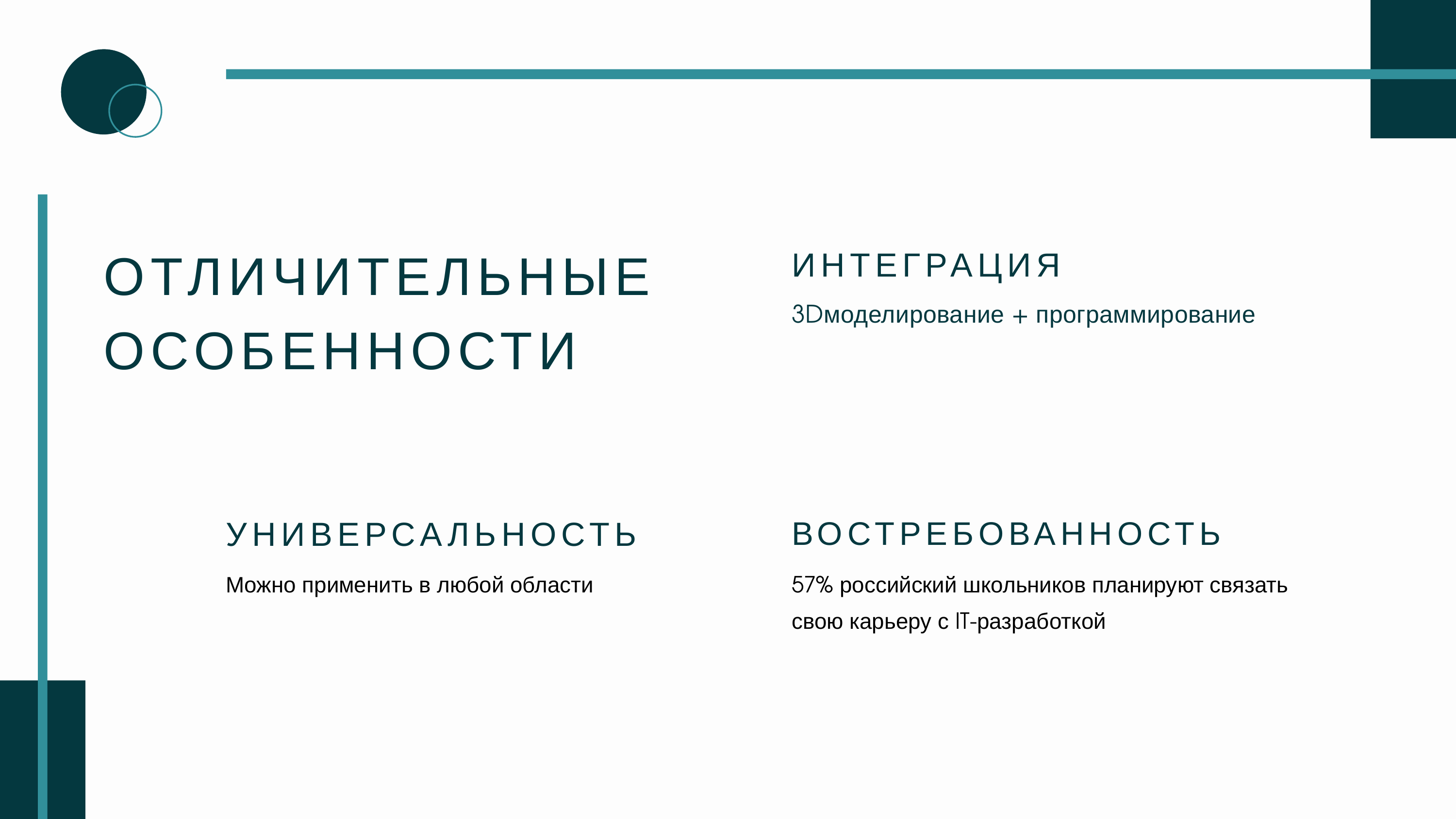

ОТЛИЧИТЕЛЬНЫЕ ОСОБЕННОСТИ

ИНТЕГРАЦИЯ
3Dмоделирование + программирование
УНИВЕРСАЛЬНОСТЬ
Можно применить в любой области
ВОСТРЕБОВАННОСТЬ
57% российский школьников планируют связать свою карьеру с IT-разработкой